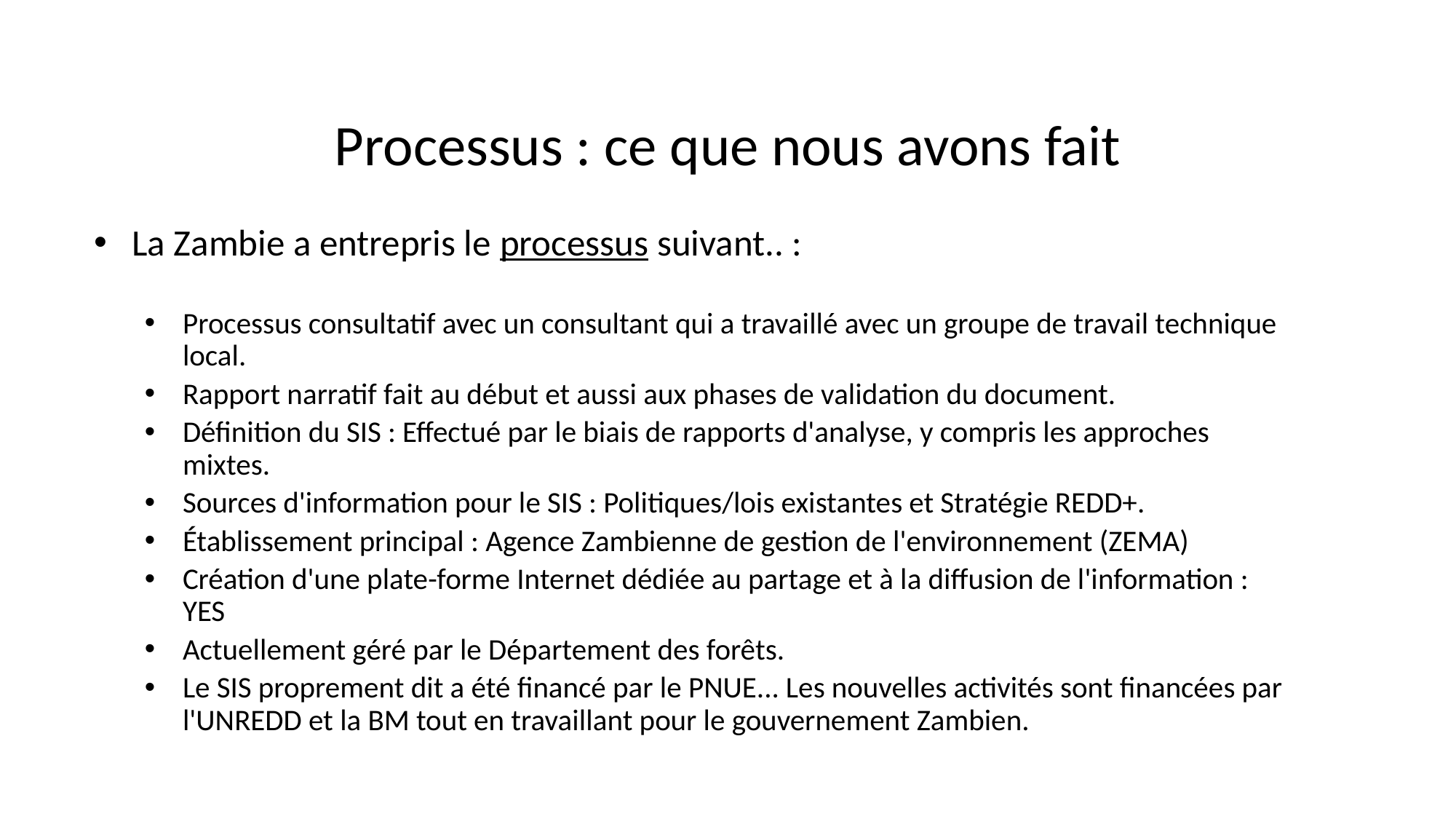

# Processus : ce que nous avons fait
La Zambie a entrepris le processus suivant.. :

Processus consultatif avec un consultant qui a travaillé avec un groupe de travail technique local.
Rapport narratif fait au début et aussi aux phases de validation du document.
Définition du SIS : Effectué par le biais de rapports d'analyse, y compris les approches mixtes.
Sources d'information pour le SIS : Politiques/lois existantes et Stratégie REDD+.
Établissement principal : Agence Zambienne de gestion de l'environnement (ZEMA)
Création d'une plate-forme Internet dédiée au partage et à la diffusion de l'information : YES
Actuellement géré par le Département des forêts.
Le SIS proprement dit a été financé par le PNUE... Les nouvelles activités sont financées par l'UNREDD et la BM tout en travaillant pour le gouvernement Zambien.